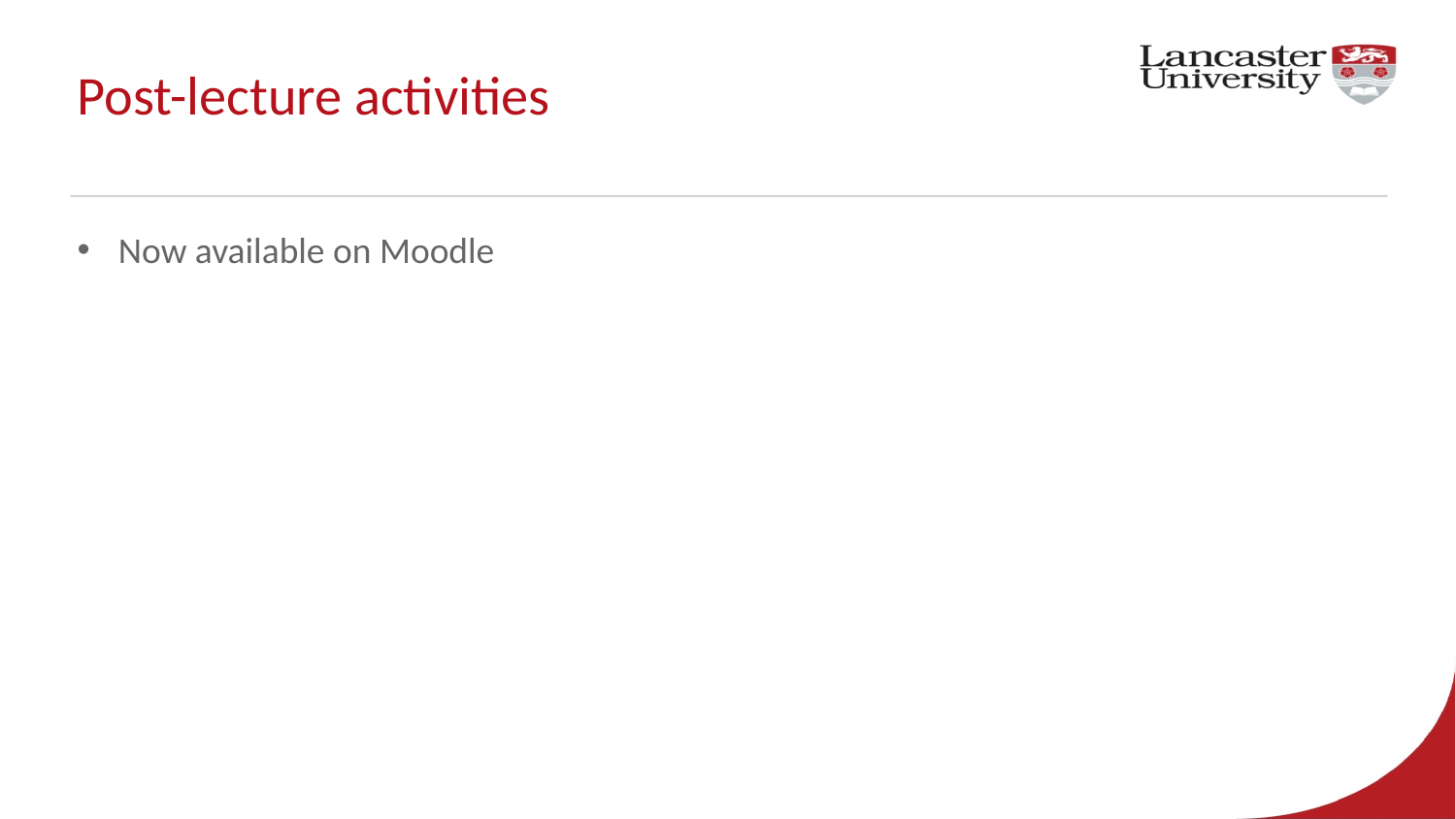

# Post-lecture activities
Now available on Moodle